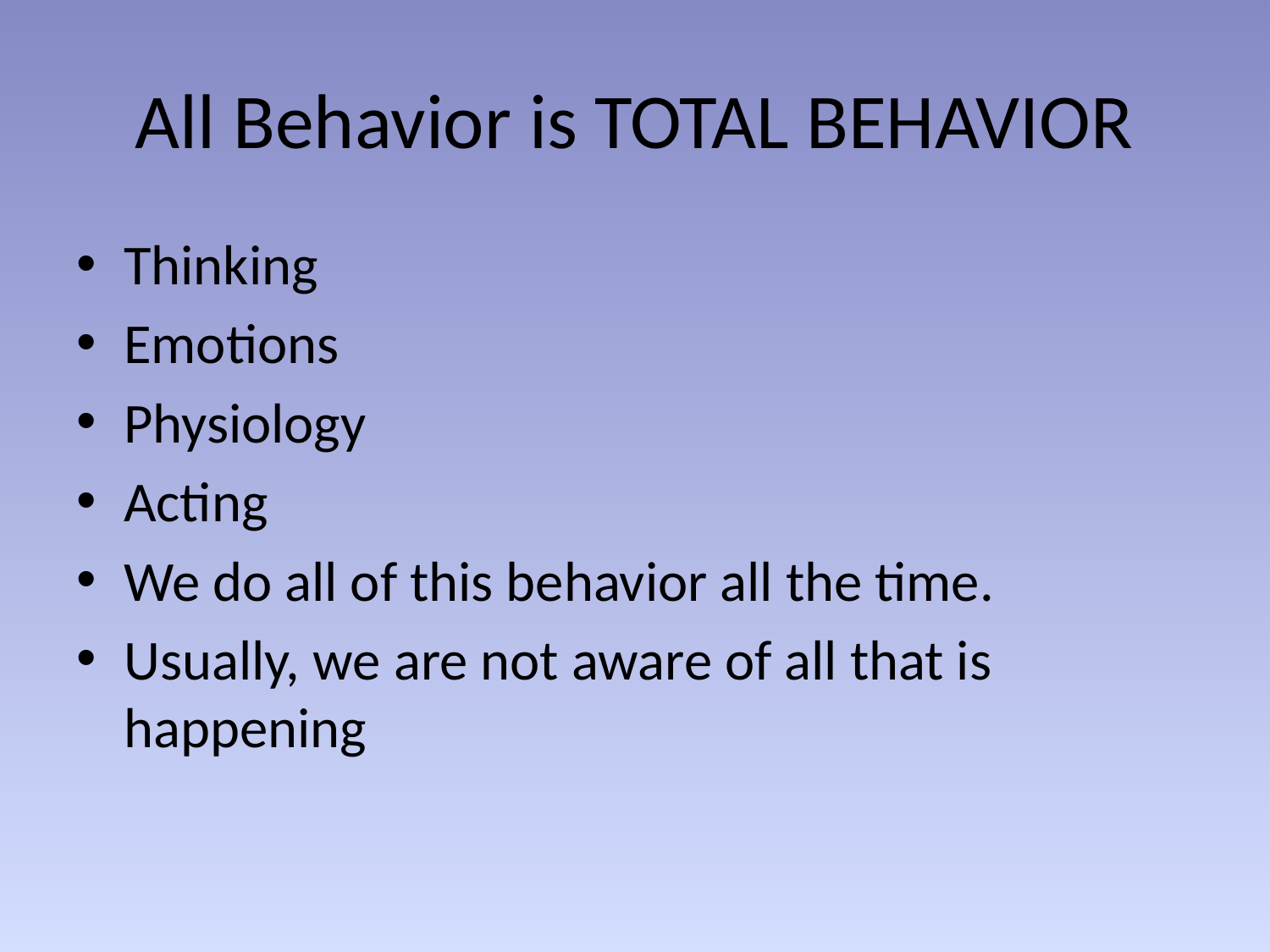

# All Behavior is TOTAL BEHAVIOR
Thinking
Emotions
Physiology
Acting
We do all of this behavior all the time.
Usually, we are not aware of all that is happening